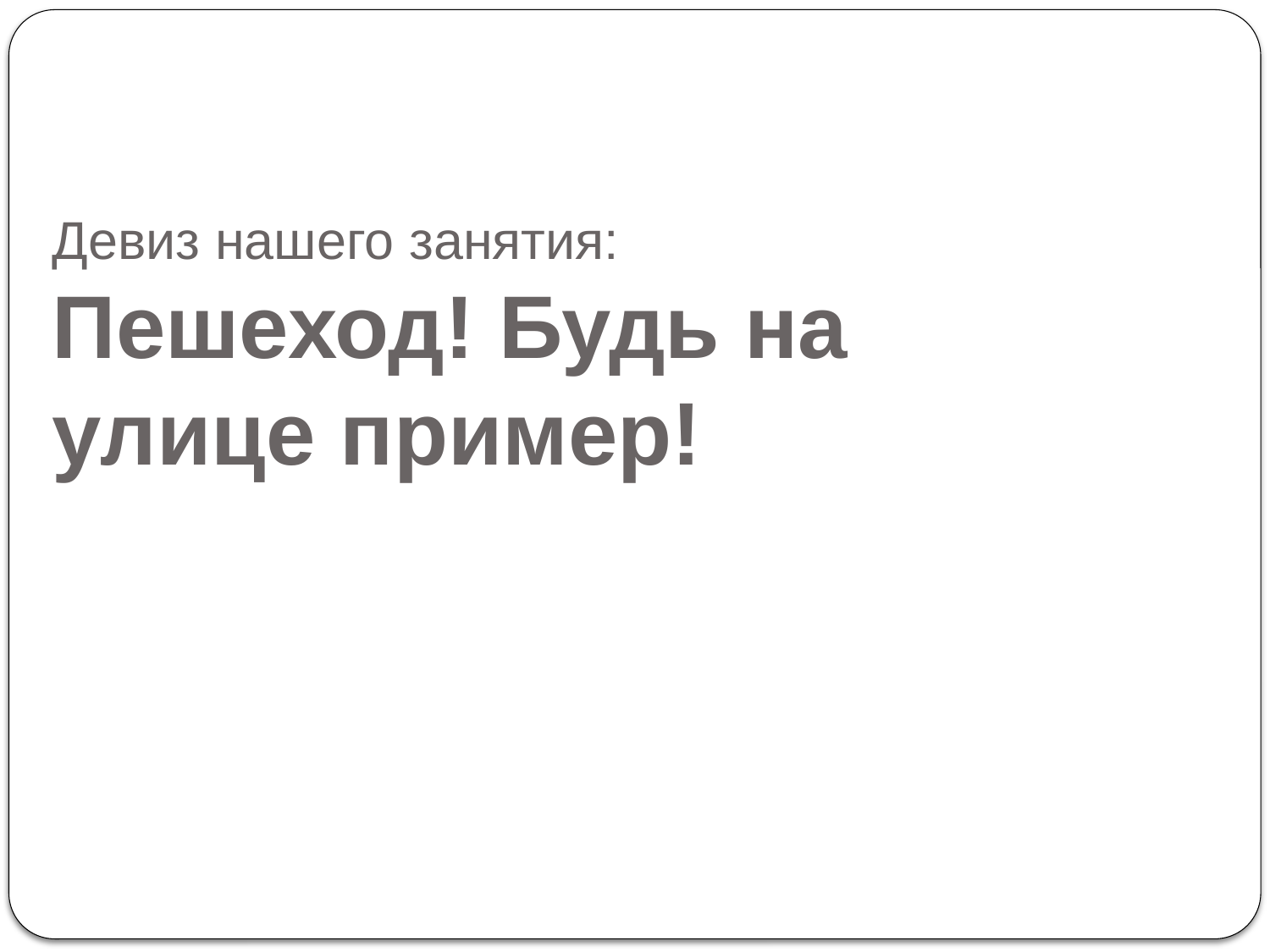

# Девиз нашего занятия: Пешеход! Будь на улице пример!